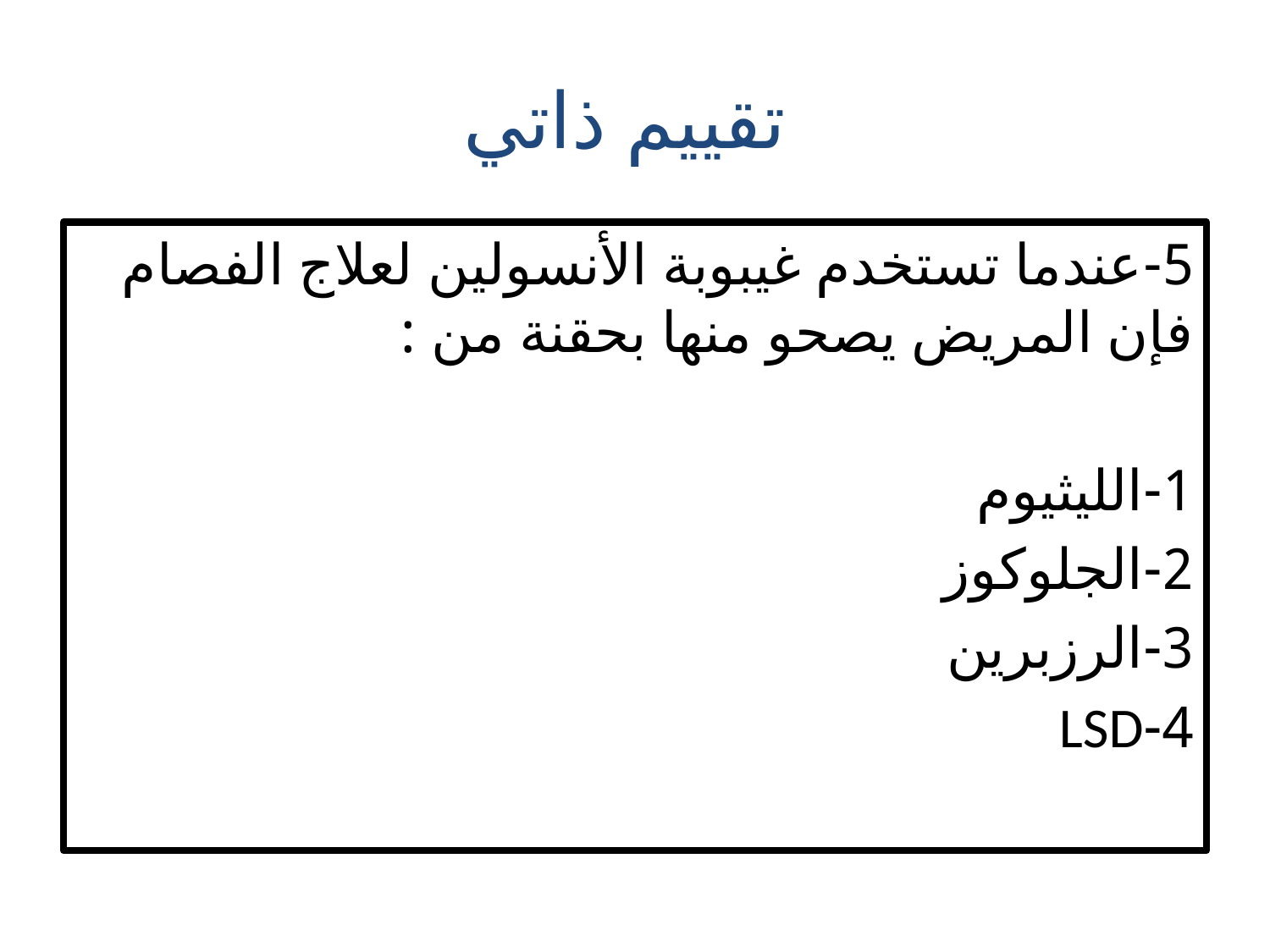

# تقييم ذاتي
5-عندما تستخدم غيبوبة الأنسولين لعلاج الفصام فإن المريض يصحو منها بحقنة من :

1-الليثيوم
2-الجلوكوز
3-الرزبرين
4-LSD